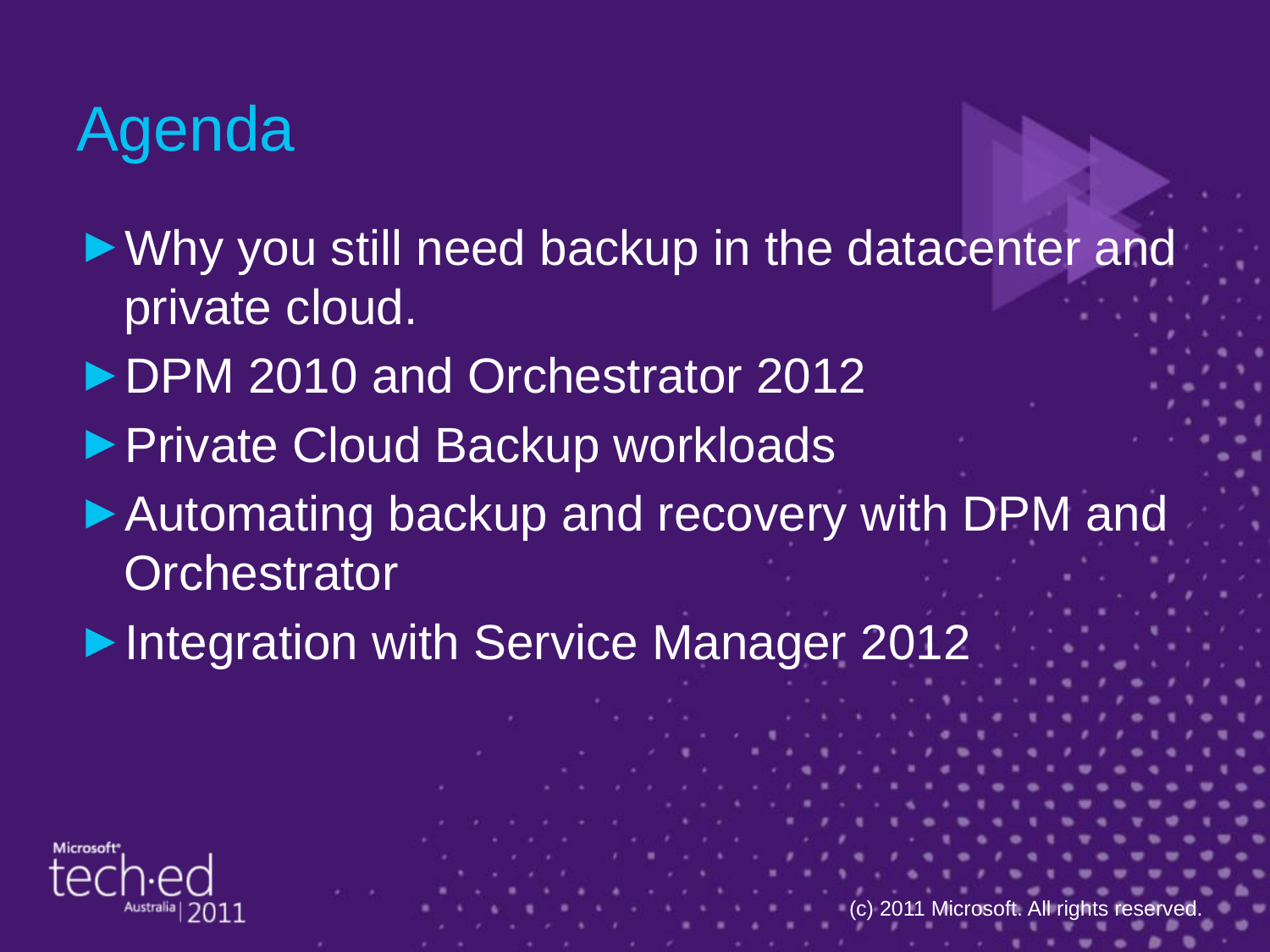

# Agenda
Why you still need backup in the datacenter and private cloud.
DPM 2010 and Orchestrator 2012
Private Cloud Backup workloads
Automating backup and recovery with DPM and Orchestrator
Integration with Service Manager 2012

(c) 2011 Microsoft. All rights reserved.